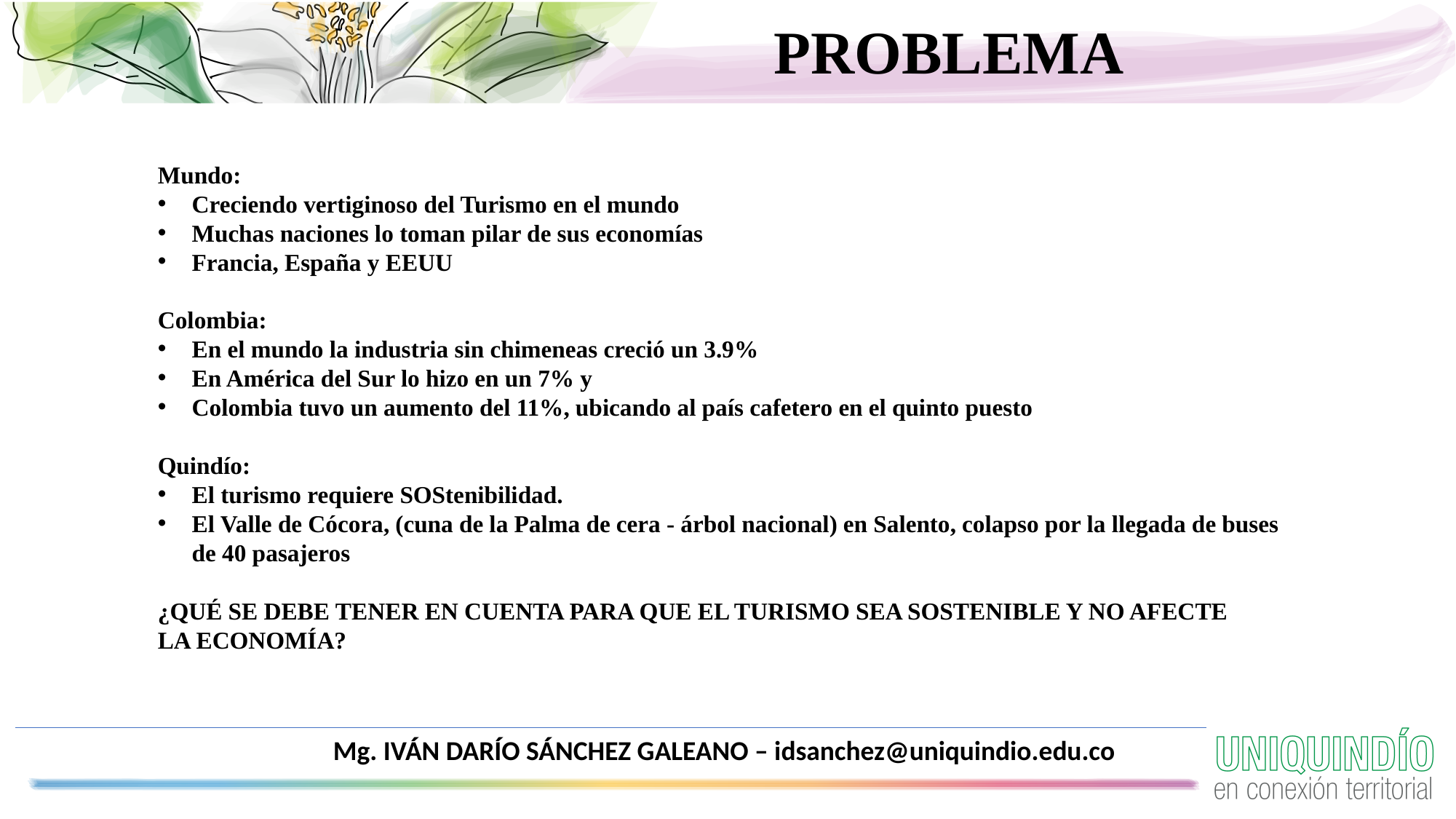

PROBLEMA
Mundo:
Creciendo vertiginoso del Turismo en el mundo
Muchas naciones lo toman pilar de sus economías
Francia, España y EEUU

Colombia:
En el mundo la industria sin chimeneas creció un 3.9%
En América del Sur lo hizo en un 7% y
Colombia tuvo un aumento del 11%, ubicando al país cafetero en el quinto puesto

Quindío:
El turismo requiere SOStenibilidad.
El Valle de Cócora, (cuna de la Palma de cera - árbol nacional) en Salento, colapso por la llegada de buses de 40 pasajeros

¿QUÉ SE DEBE TENER EN CUENTA PARA QUE EL TURISMO SEA SOSTENIBLE Y NO AFECTE
LA ECONOMÍA?
Mg. IVÁN DARÍO SÁNCHEZ GALEANO – idsanchez@uniquindio.edu.co